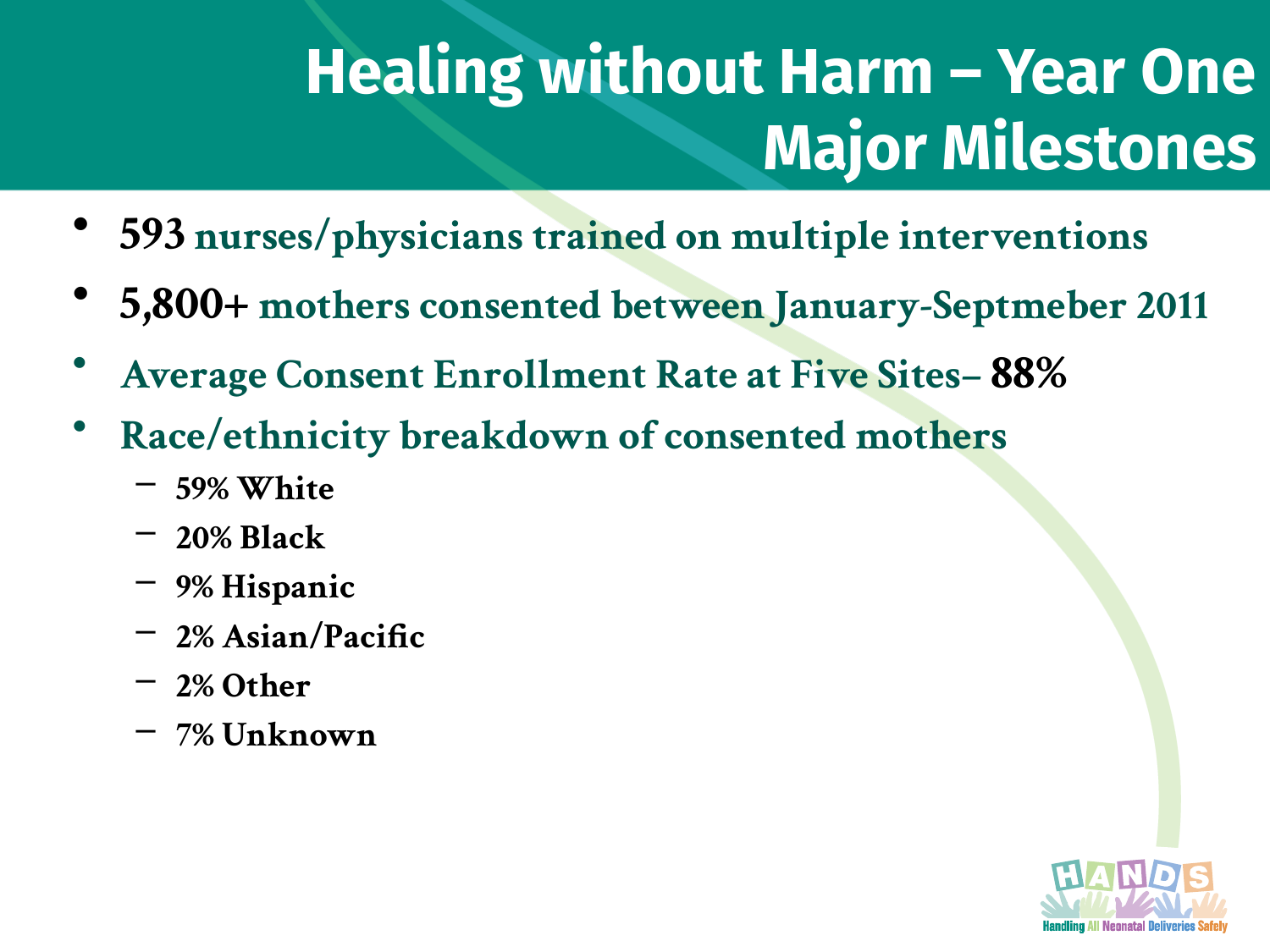

# Healing without Harm – Year One Major Milestones
593 nurses/physicians trained on multiple interventions
5,800+ mothers consented between January-Septmeber 2011
Average Consent Enrollment Rate at Five Sites– 88%
Race/ethnicity breakdown of consented mothers
59% White
20% Black
9% Hispanic
2% Asian/Pacific
2% Other
7% Unknown